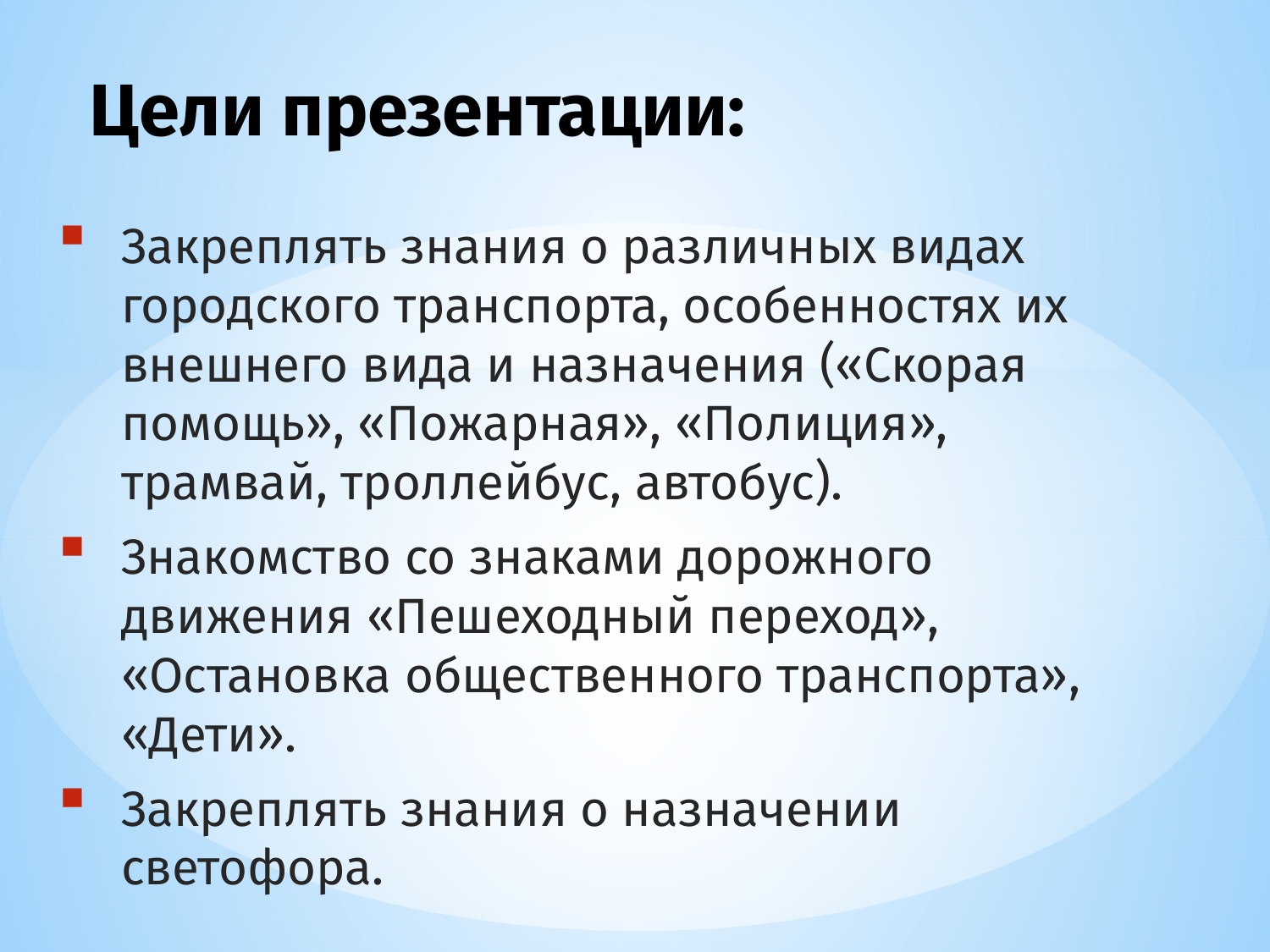

# Цели презентации:

Закреплять знания о различных видах городского транспорта, особенностях их внешнего вида и назначения («Скорая помощь», «Пожарная», «Полиция», трамвай, троллейбус, автобус).
Знакомство со знаками дорожного движения «Пешеходный переход», «Остановка общественного транспорта», «Дети».
Закреплять знания о назначении светофора.